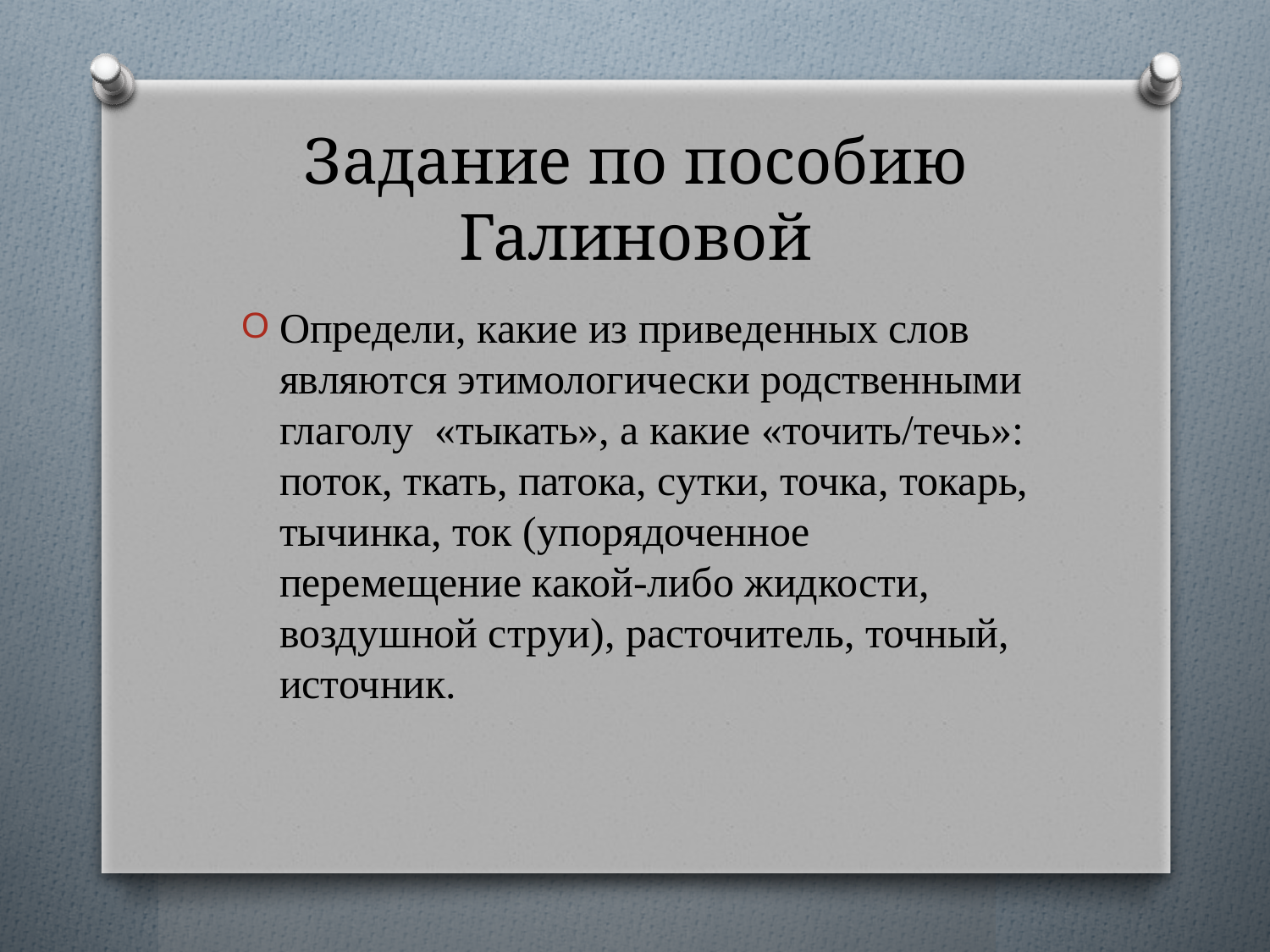

# Задание по пособию Галиновой
Определи, какие из приведенных слов являются этимологически родственными глаголу  «тыкать», а какие «точить/течь»: поток, ткать, патока, сутки, точка, токарь, тычинка, ток (упорядоченное перемещение какой-либо жидкости, воздушной струи), расточитель, точный, источник.